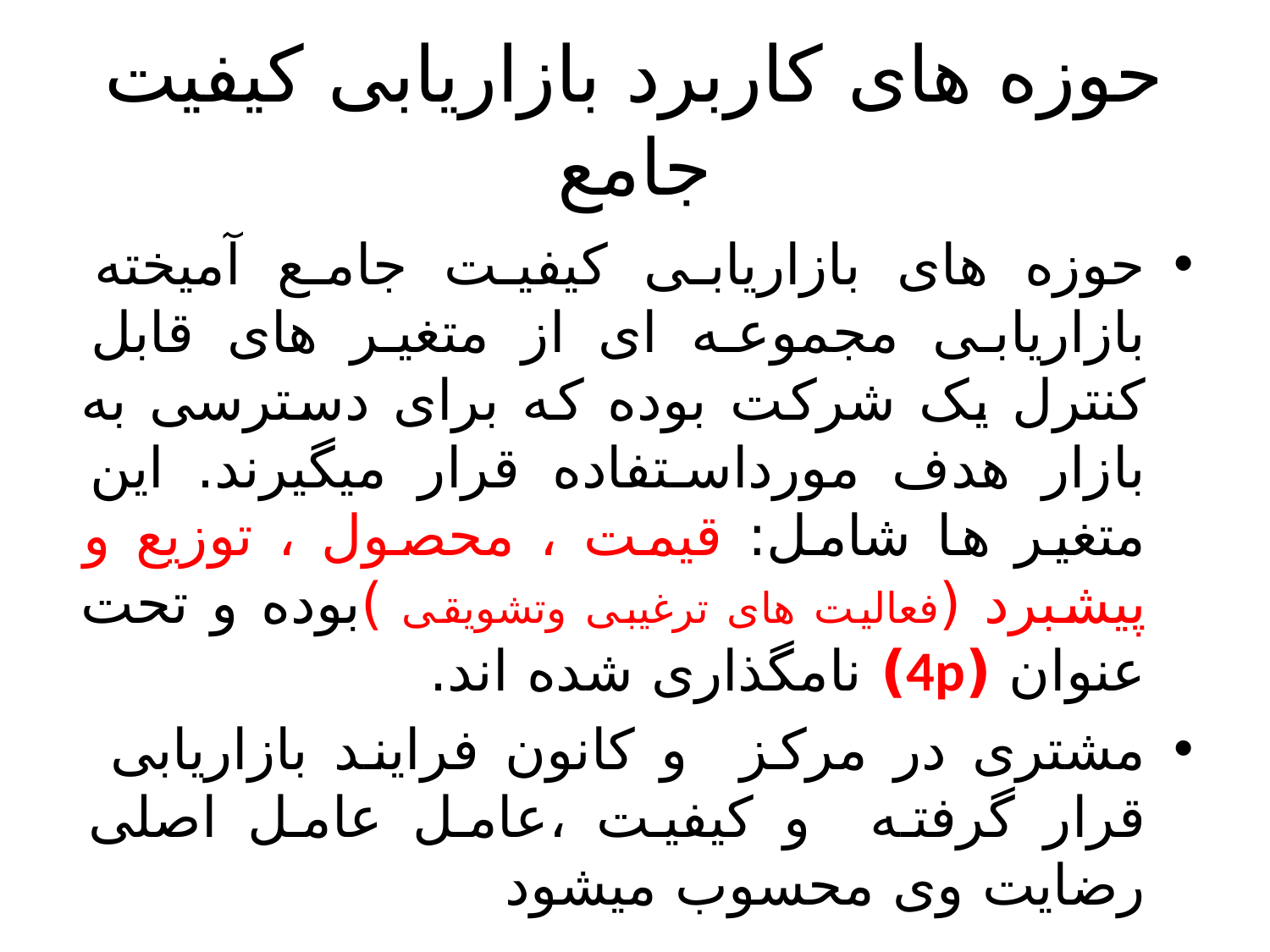

# حوزه های کاربرد بازاریابی کیفیت جامع
حوزه های بازاریابی کیفیت جامع آمیخته بازاریابی مجموعه ای از متغیر های قابل کنترل یک شرکت بوده که برای دسترسی به بازار هدف مورداستفاده قرار میگیرند. این متغیر ها شامل: قیمت ، محصول ، توزیع و پیشبرد (فعالیت های ترغیبی وتشویقی )بوده و تحت عنوان (4p) نامگذاری شده اند.
مشتری در مرکز  و کانون فرایند بازاریابی  قرار گرفته  و کیفیت ،عامل عامل اصلی رضایت وی محسوب میشود